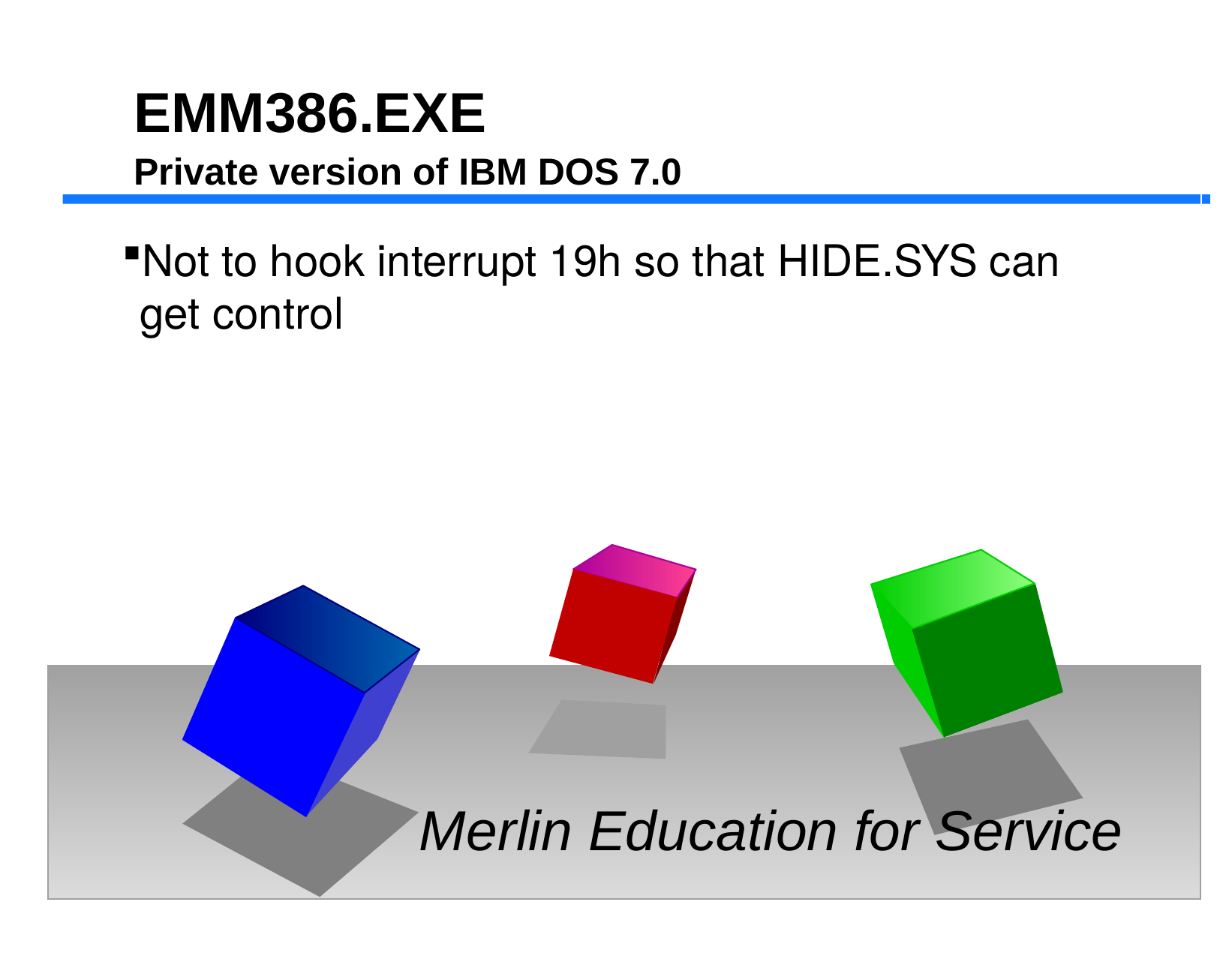

EMM386.EXE
Private version of IBM DOS 7.0

Not to hook interrupt 19h so that HIDE.SYS can get control

Merlin Education for Service